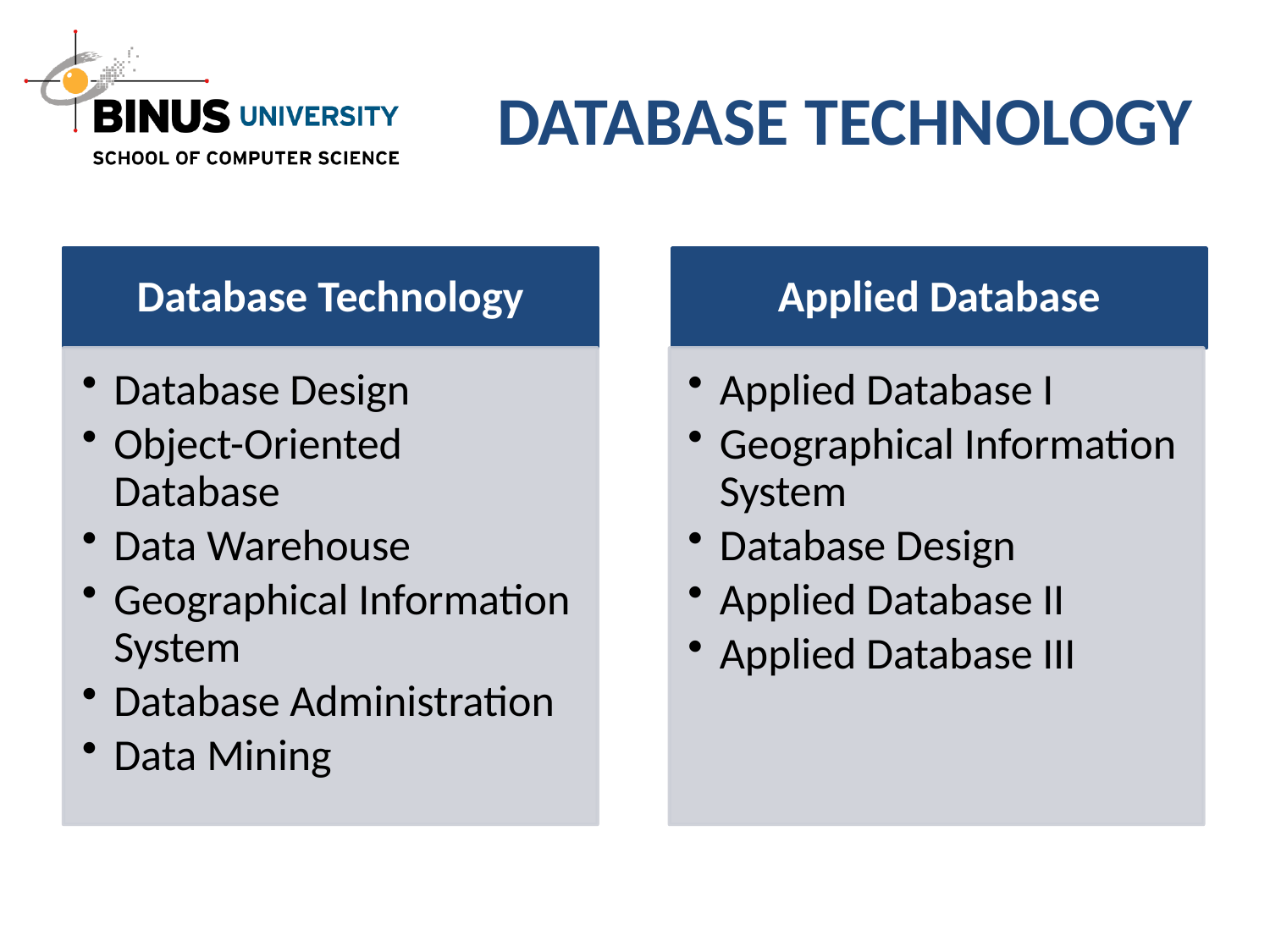

# Database technology
Database Technology
Database Design
Object-Oriented Database
Data Warehouse
Geographical Information System
Database Administration
Data Mining
Applied Database
Applied Database I
Geographical Information System
Database Design
Applied Database II
Applied Database III